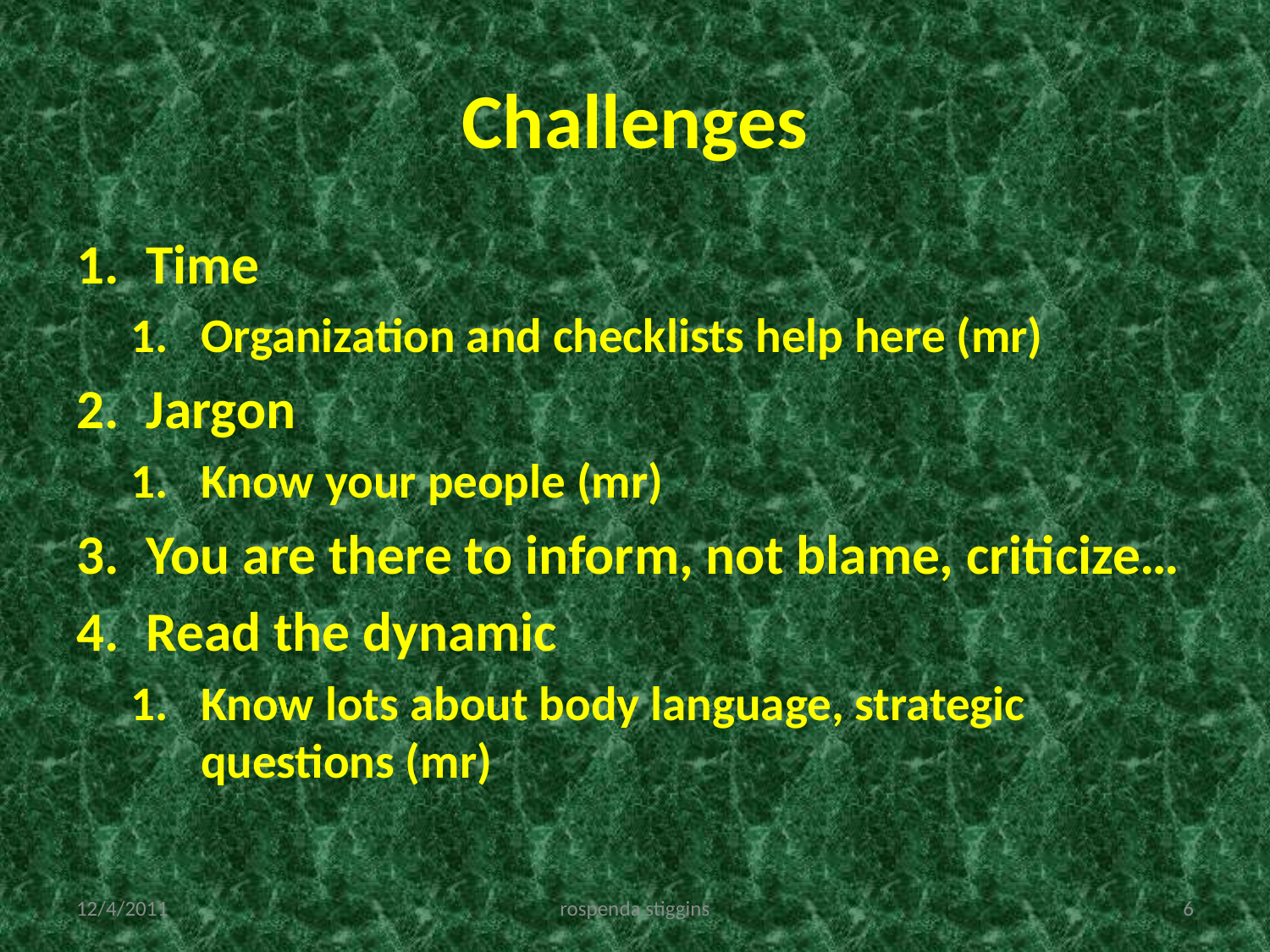

# Challenges
Time
Organization and checklists help here (mr)
Jargon
Know your people (mr)
You are there to inform, not blame, criticize…
Read the dynamic
Know lots about body language, strategic questions (mr)

12/4/2011
rospenda stiggins
6